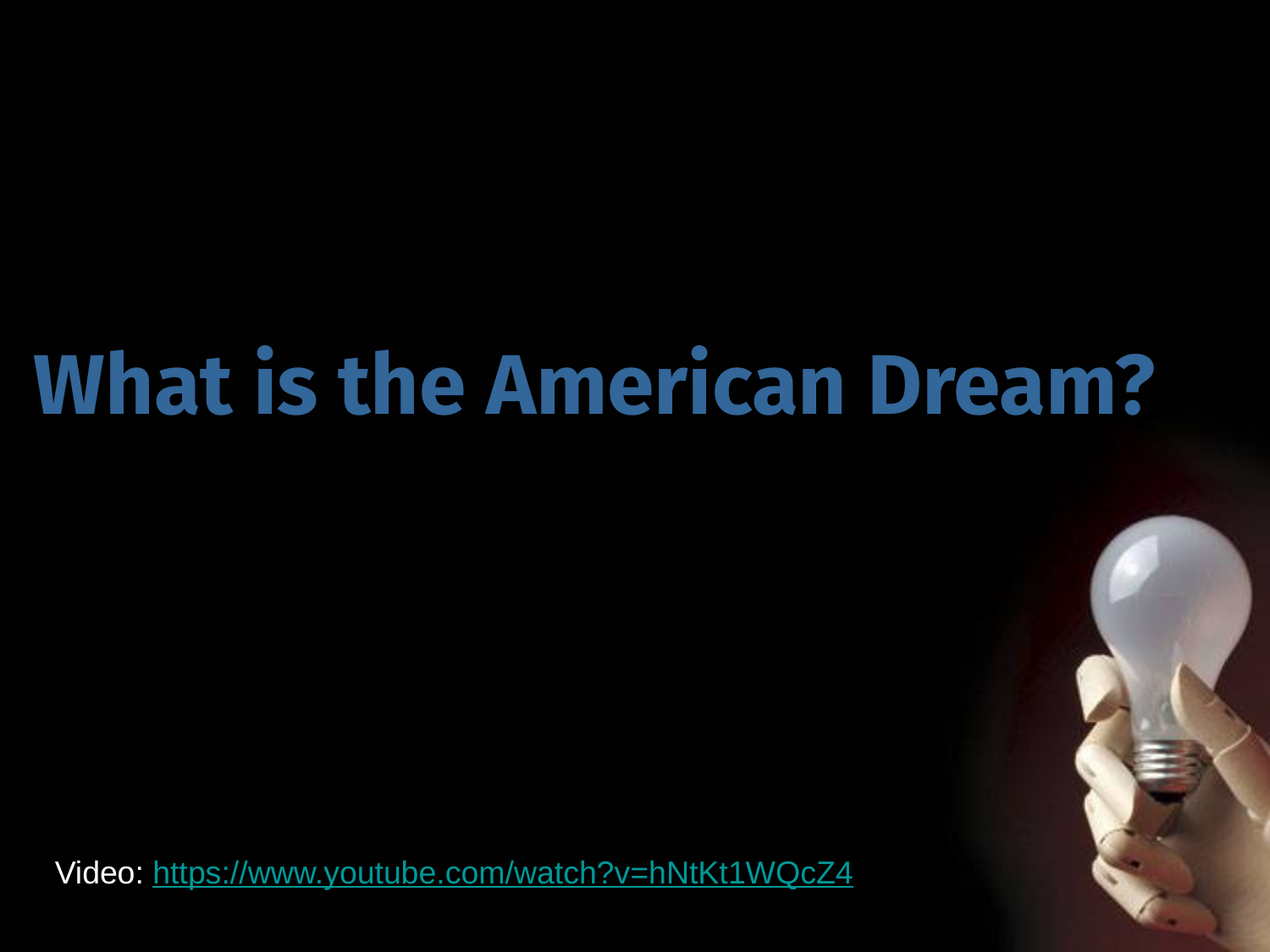

# What is the American Dream?
Video: https://www.youtube.com/watch?v=hNtKt1WQcZ4